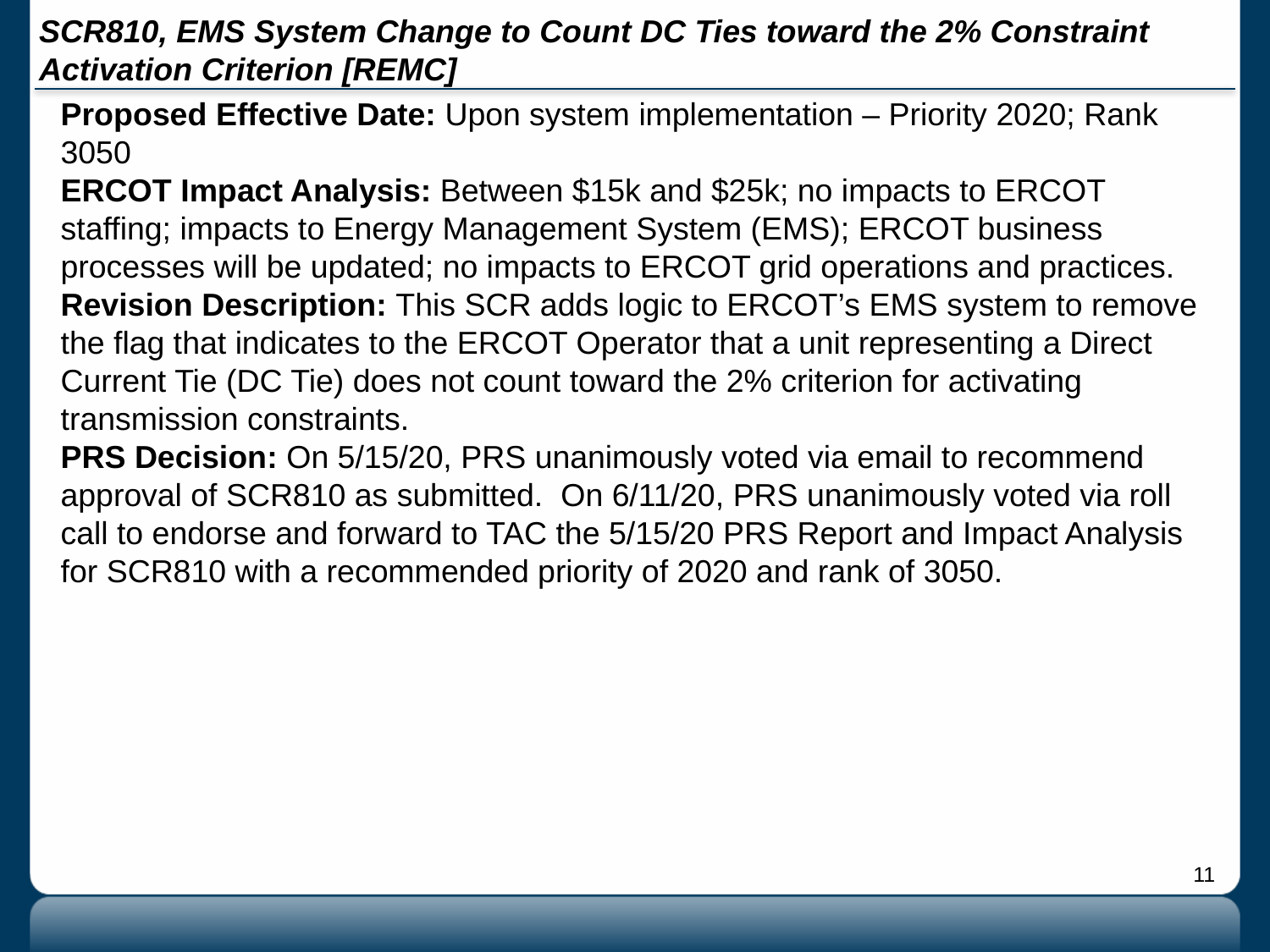

# SCR810, EMS System Change to Count DC Ties toward the 2% Constraint Activation Criterion [REMC]
Proposed Effective Date: Upon system implementation – Priority 2020; Rank 3050
ERCOT Impact Analysis: Between $15k and $25k; no impacts to ERCOT staffing; impacts to Energy Management System (EMS); ERCOT business processes will be updated; no impacts to ERCOT grid operations and practices. Revision Description: This SCR adds logic to ERCOT’s EMS system to remove the flag that indicates to the ERCOT Operator that a unit representing a Direct Current Tie (DC Tie) does not count toward the 2% criterion for activating transmission constraints.
PRS Decision: On 5/15/20, PRS unanimously voted via email to recommend approval of SCR810 as submitted.  On 6/11/20, PRS unanimously voted via roll call to endorse and forward to TAC the 5/15/20 PRS Report and Impact Analysis for SCR810 with a recommended priority of 2020 and rank of 3050.